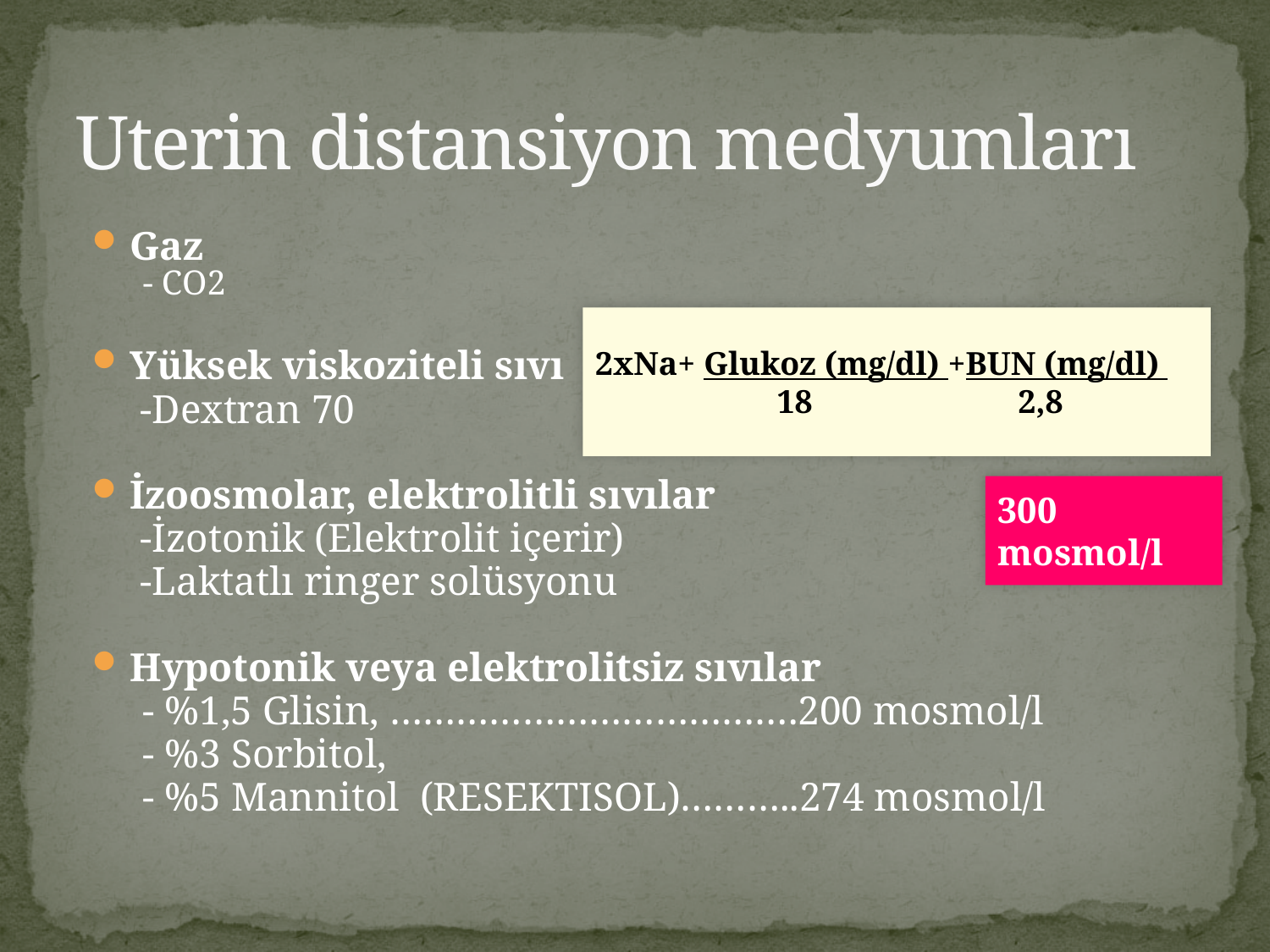

# Uterin distansiyon medyumları
Gaz
- CO2

Yüksek viskoziteli sıvı	 -Hyskon
	 -Dextran 70

İzoosmolar, elektrolitli sıvılar
	 -İzotonik (Elektrolit içerir)
	 -Laktatlı ringer solüsyonu

Hypotonik veya elektrolitsiz sıvılar
     - %1,5 Glisin, ……………………………….200 mosmol/l
     - %3 Sorbitol,
     - %5 Mannitol  (RESEKTISOL)………..274 mosmol/l
2xNa+ Glukoz (mg/dl) +BUN (mg/dl)
                      18                         2,8
300 mosmol/l